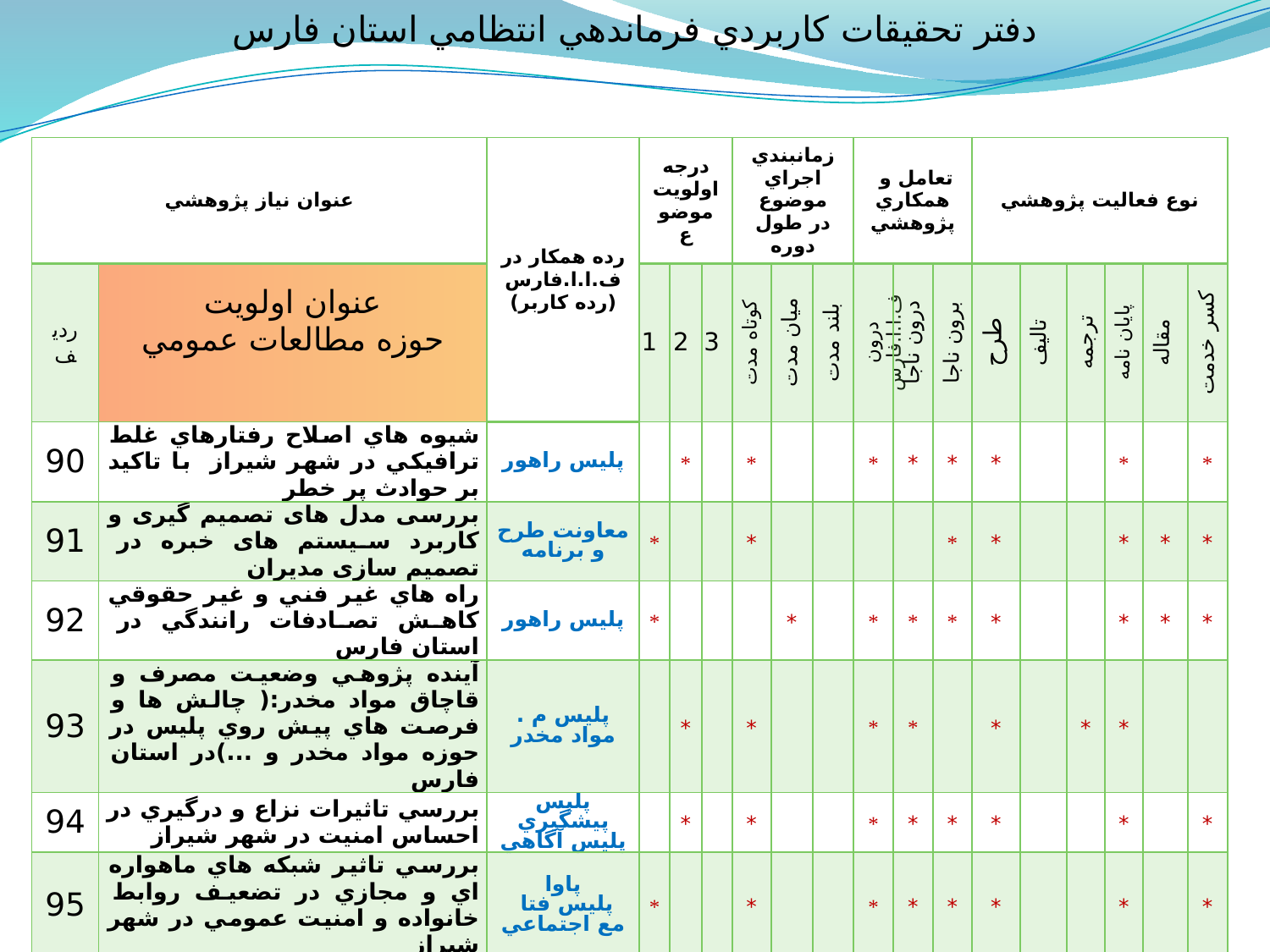

دفتر تحقيقات كاربردي فرماندهي انتظامي استان فارس
| عنوان نياز پژوهشي |  | رده همكار در ف.ا.ا.فارس (رده كاربر) | درجه اولويت موضوع |  |  | زمانبندي اجراي موضوع در طول دوره |  |  | تعامل و همكاري پژوهشي |  |  | نوع فعاليت پژوهشي |  |  |  |  |  |
| --- | --- | --- | --- | --- | --- | --- | --- | --- | --- | --- | --- | --- | --- | --- | --- | --- | --- |
| رديف | عنوان اولويت حوزه مطالعات عمومي |  | 1 | 2 | 3 | كوتاه مدت | ميان مدت | بلند مدت | درون ف.ا.ا.فارس | درون ناجا | برون ناجا | طرح | تاليف | ترجمه | پايان نامه | مقاله | كسر خدمت |
| 90 | شيوه هاي اصلاح رفتارهاي غلط ترافيكي در شهر شيراز با تاكيد بر حوادث پر خطر | پليس راهور |  | \* |  | \* |  |  | \* | \* | \* | \* |  |  | \* |  | \* |
| 91 | بررسی مدل های تصمیم گیری و کاربرد سیستم های خبره در تصمیم سازی مدیران | معاونت طرح و برنامه | \* |  |  | \* |  |  |  |  | \* | \* |  |  | \* | \* | \* |
| 92 | راه هاي غير فني و غير حقوقي كاهش تصادفات رانندگي در استان فارس | پليس راهور | \* |  |  |  | \* |  | \* | \* | \* | \* |  |  | \* | \* | \* |
| 93 | آينده پژوهي وضعيت مصرف و قاچاق مواد مخدر:( چالش ها و فرصت هاي پيش روي پليس در حوزه مواد مخدر و ...)در استان فارس | پليس م . مواد مخدر |  | \* |  | \* |  |  | \* | \* |  | \* |  | \* | \* |  |  |
| 94 | بررسي تاثيرات نزاع و درگيري در احساس امنيت در شهر شيراز | پليس پيشگيري پليس آگاهي |  | \* |  | \* |  |  | \* | \* | \* | \* |  |  | \* |  | \* |
| 95 | بررسي تاثير شبكه هاي ماهواره اي و مجازي در تضعيف روابط خانواده و امنيت عمومي در شهر شيراز | پاوا پليس فتا مع اجتماعي | \* |  |  | \* |  |  | \* | \* | \* | \* |  |  | \* |  | \* |
| 96 | بررسی مدل های طراحی داخلی مقرهای انتظامی با رویکرد مولفه های مکنا (مدیریت کیفیت نیروی انتظامی) | مهندسی فا.ا.فارس - مع طرح و برنامه | \* |  |  | \* |  |  |  |  | \* | \* |  |  | \* | \* | \* |
| 97 | تهدیدات ناشی از وقوع جرایم سایبری و تاثیر آن بر حوزه نظم و امنیت استان فارس | پليس فتا پاوا |  | \* |  | \* |  |  | \* | \* | \* | \* |  |  | \* |  | \* |
| 98 | آثار زیرساختی و روش های نوین رفتار سازمانی بر تحول سازمانی در استان فارس | معاونت طرح و برنامه | \* |  |  | \* |  |  |  |  | \* | \* |  |  | \* | \* | \* |